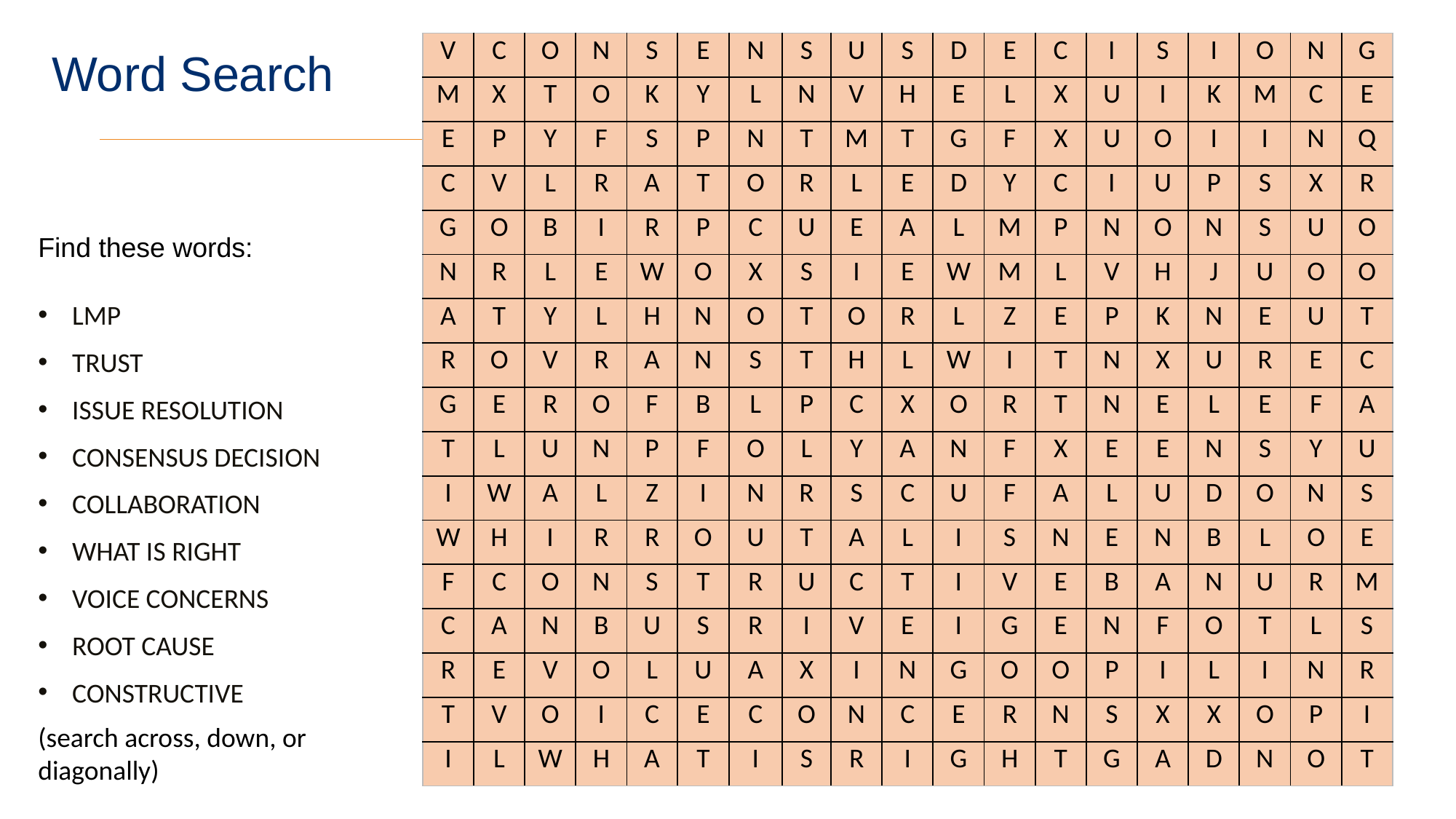

| V | C | O | N | S | E | N | S | U | S | D | E | C | I | S | I | O | N | G |
| --- | --- | --- | --- | --- | --- | --- | --- | --- | --- | --- | --- | --- | --- | --- | --- | --- | --- | --- |
| M | X | T | O | K | Y | L | N | V | H | E | L | X | U | I | K | M | C | E |
| E | P | Y | F | S | P | N | T | M | T | G | F | X | U | O | I | I | N | Q |
| C | V | L | R | A | T | O | R | L | E | D | Y | C | I | U | P | S | X | R |
| G | O | B | I | R | P | C | U | E | A | L | M | P | N | O | N | S | U | O |
| N | R | L | E | W | O | X | S | I | E | W | M | L | V | H | J | U | O | O |
| A | T | Y | L | H | N | O | T | O | R | L | Z | E | P | K | N | E | U | T |
| R | O | V | R | A | N | S | T | H | L | W | I | T | N | X | U | R | E | C |
| G | E | R | O | F | B | L | P | C | X | O | R | T | N | E | L | E | F | A |
| T | L | U | N | P | F | O | L | Y | A | N | F | X | E | E | N | S | Y | U |
| I | W | A | L | Z | I | N | R | S | C | U | F | A | L | U | D | O | N | S |
| W | H | I | R | R | O | U | T | A | L | I | S | N | E | N | B | L | O | E |
| F | C | O | N | S | T | R | U | C | T | I | V | E | B | A | N | U | R | M |
| C | A | N | B | U | S | R | I | V | E | I | G | E | N | F | O | T | L | S |
| R | E | V | O | L | U | A | X | I | N | G | O | O | P | I | L | I | N | R |
| T | V | O | I | C | E | C | O | N | C | E | R | N | S | X | X | O | P | I |
| I | L | W | H | A | T | I | S | R | I | G | H | T | G | A | D | N | O | T |
Word Search
Find these words:

LMP
TRUST
ISSUE RESOLUTION
CONSENSUS DECISION
COLLABORATION
WHAT IS RIGHT
VOICE CONCERNS
ROOT CAUSE
CONSTRUCTIVE
(search across, down, or diagonally)